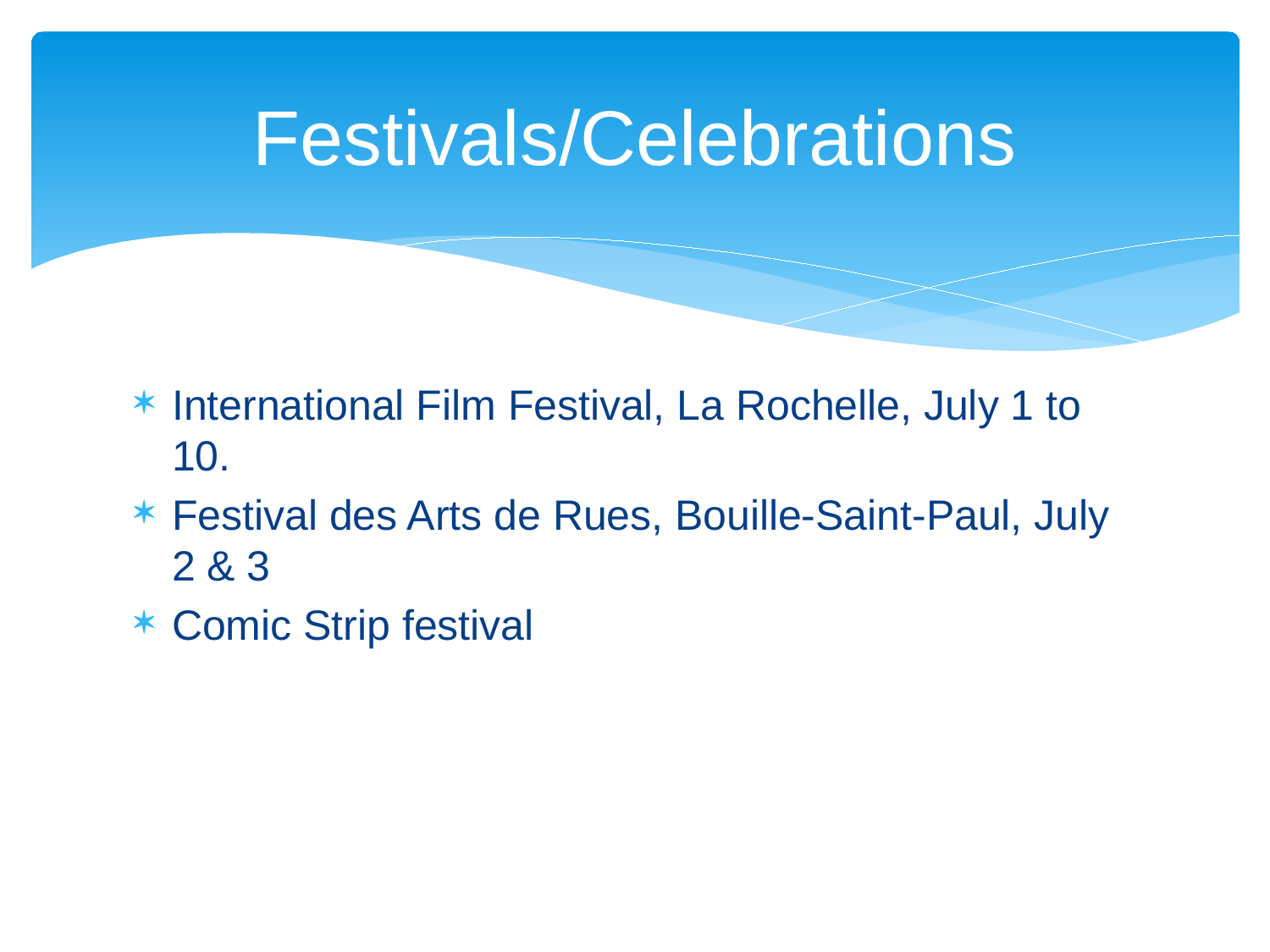

# Festivals/Celebrations
International Film Festival, La Rochelle, July 1 to 10.
Festival des Arts de Rues, Bouille-Saint-Paul, July 2 & 3
Comic Strip festival